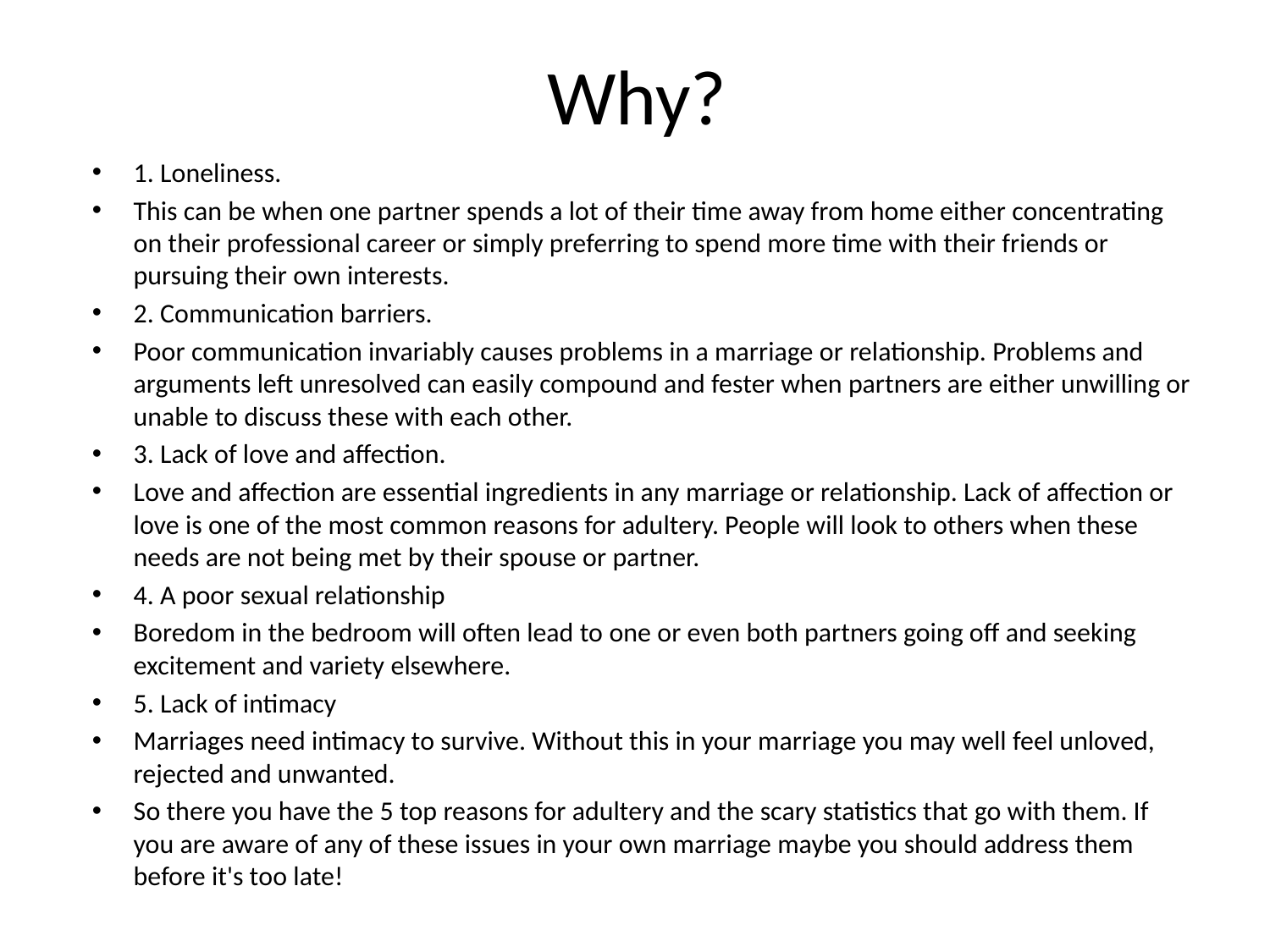

# Why?
1. Loneliness.
This can be when one partner spends a lot of their time away from home either concentrating on their professional career or simply preferring to spend more time with their friends or pursuing their own interests.
2. Communication barriers.
Poor communication invariably causes problems in a marriage or relationship. Problems and arguments left unresolved can easily compound and fester when partners are either unwilling or unable to discuss these with each other.
3. Lack of love and affection.
Love and affection are essential ingredients in any marriage or relationship. Lack of affection or love is one of the most common reasons for adultery. People will look to others when these needs are not being met by their spouse or partner.
4. A poor sexual relationship
Boredom in the bedroom will often lead to one or even both partners going off and seeking excitement and variety elsewhere.
5. Lack of intimacy
Marriages need intimacy to survive. Without this in your marriage you may well feel unloved, rejected and unwanted.
So there you have the 5 top reasons for adultery and the scary statistics that go with them. If you are aware of any of these issues in your own marriage maybe you should address them before it's too late!